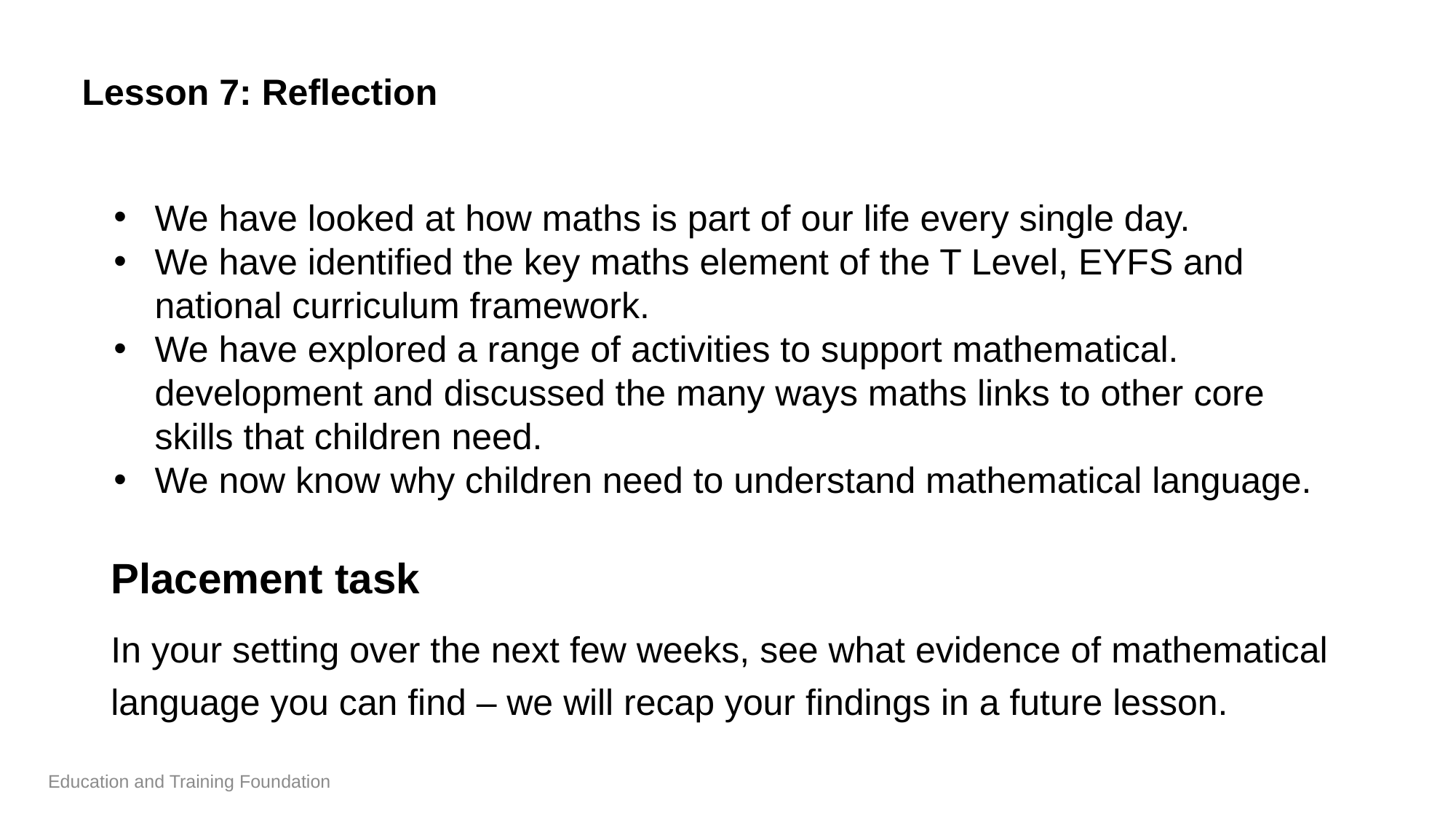

# Lesson 7: Reflection
We have looked at how maths is part of our life every single day.
We have identified the key maths element of the T Level, EYFS and national curriculum framework.
We have explored a range of activities to support mathematical. development and discussed the many ways maths links to other core skills that children need.
We now know why children need to understand mathematical language.

Placement task
In your setting over the next few weeks, see what evidence of mathematical language you can find – we will recap your findings in a future lesson.

Education and Training Foundation